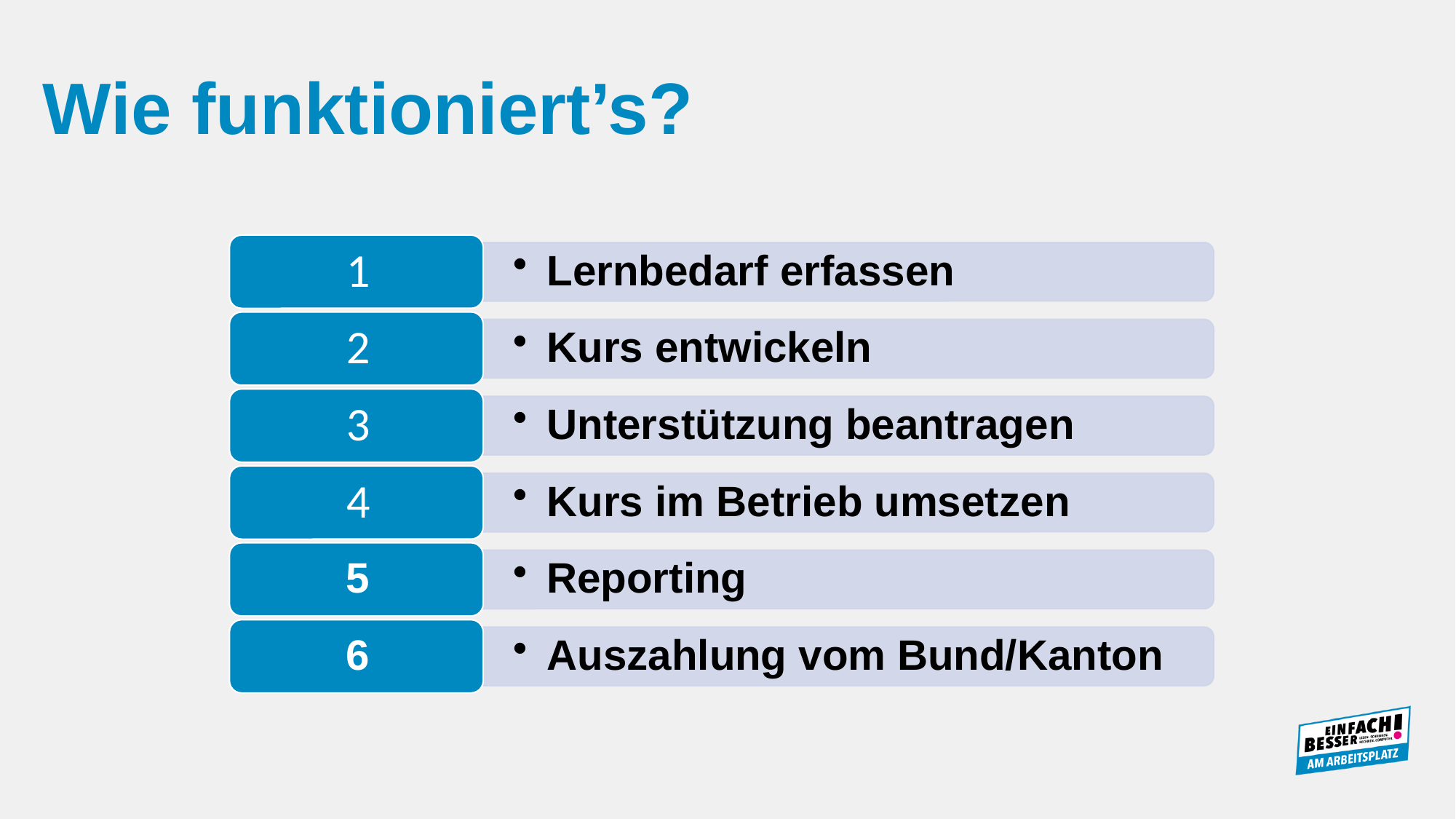

Wie funktioniert’s?
Lernbedarf erfassen
1
Kurs entwickeln
2
Unterstützung beantragen
3
Kurs im Betrieb umsetzen
4
Reporting
5
Auszahlung vom Bund/Kanton
6